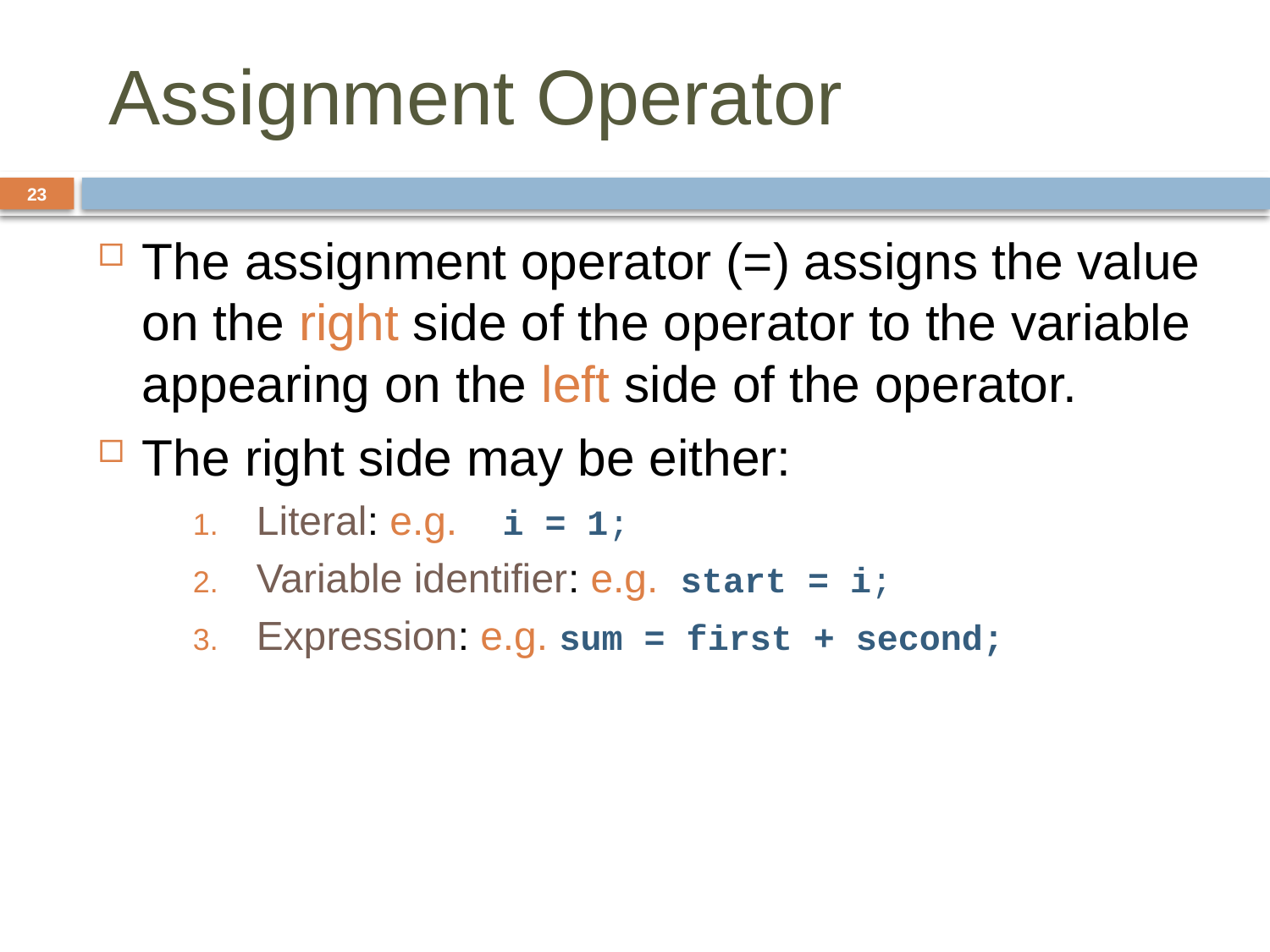

#
 Assignment Operator
23
The assignment operator (=) assigns the value on the right side of the operator to the variable appearing on the left side of the operator.
The right side may be either:
Literal: e.g.    i = 1;
Variable identifier: e.g.  start = i;
Expression: e.g. sum = first + second;